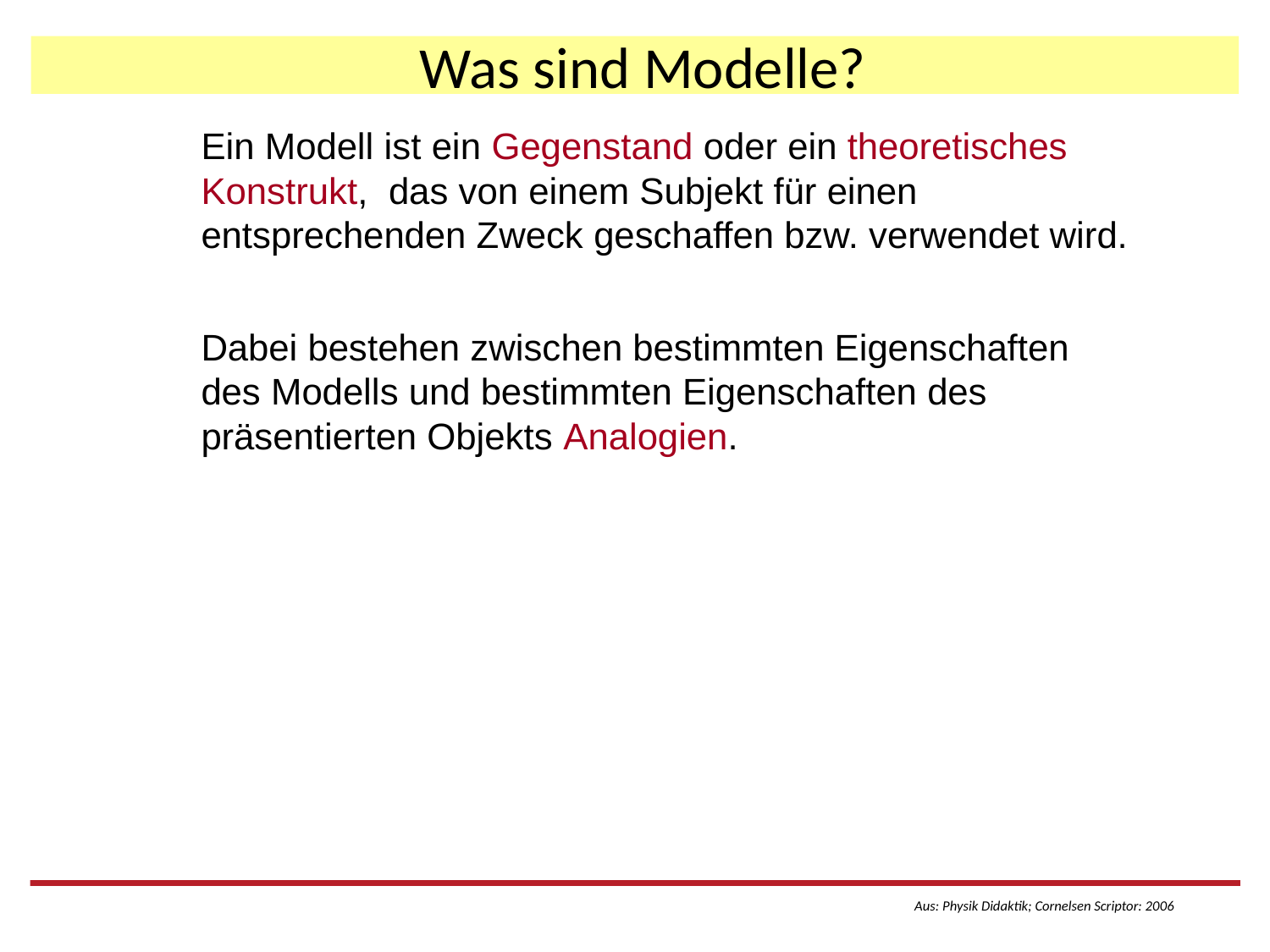

# Was sind Modelle?
	Ein Modell ist ein Gegenstand oder ein theoretisches Konstrukt,  das von einem Subjekt für einen entsprechenden Zweck geschaffen bzw. verwendet wird.

	Dabei bestehen zwischen bestimmten Eigenschaften des Modells und bestimmten Eigenschaften des präsentierten Objekts Analogien.

Aus: Physik Didaktik; Cornelsen Scriptor: 2006